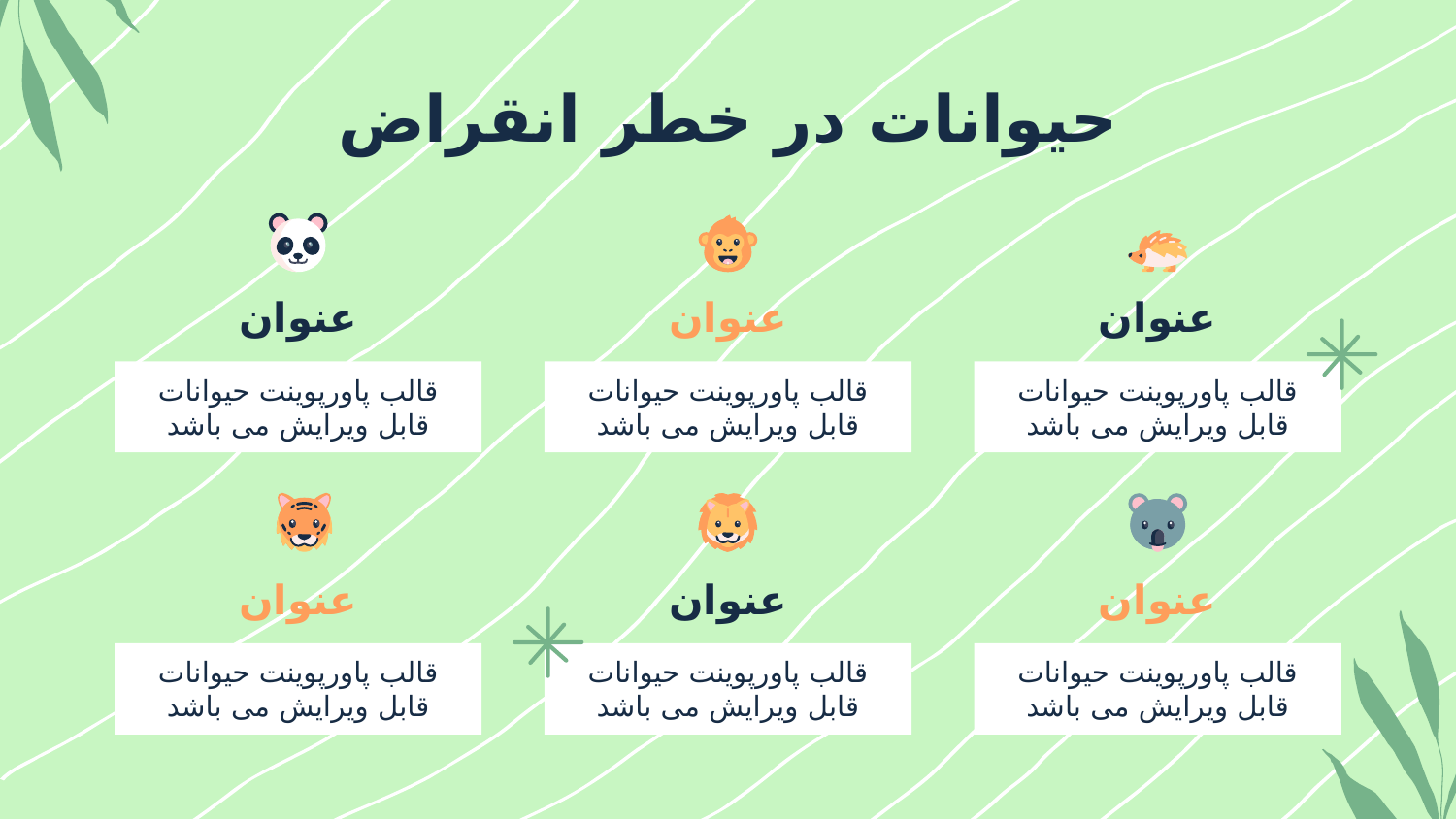

حیوانات در خطر انقراض

# عنوان
عنوان
عنوان

قالب پاورپوینت حیوانات قابل ویرایش می باشد
قالب پاورپوینت حیوانات قابل ویرایش می باشد
قالب پاورپوینت حیوانات قابل ویرایش می باشد

عنوان
عنوان
عنوان

قالب پاورپوینت حیوانات قابل ویرایش می باشد
قالب پاورپوینت حیوانات قابل ویرایش می باشد
قالب پاورپوینت حیوانات قابل ویرایش می باشد